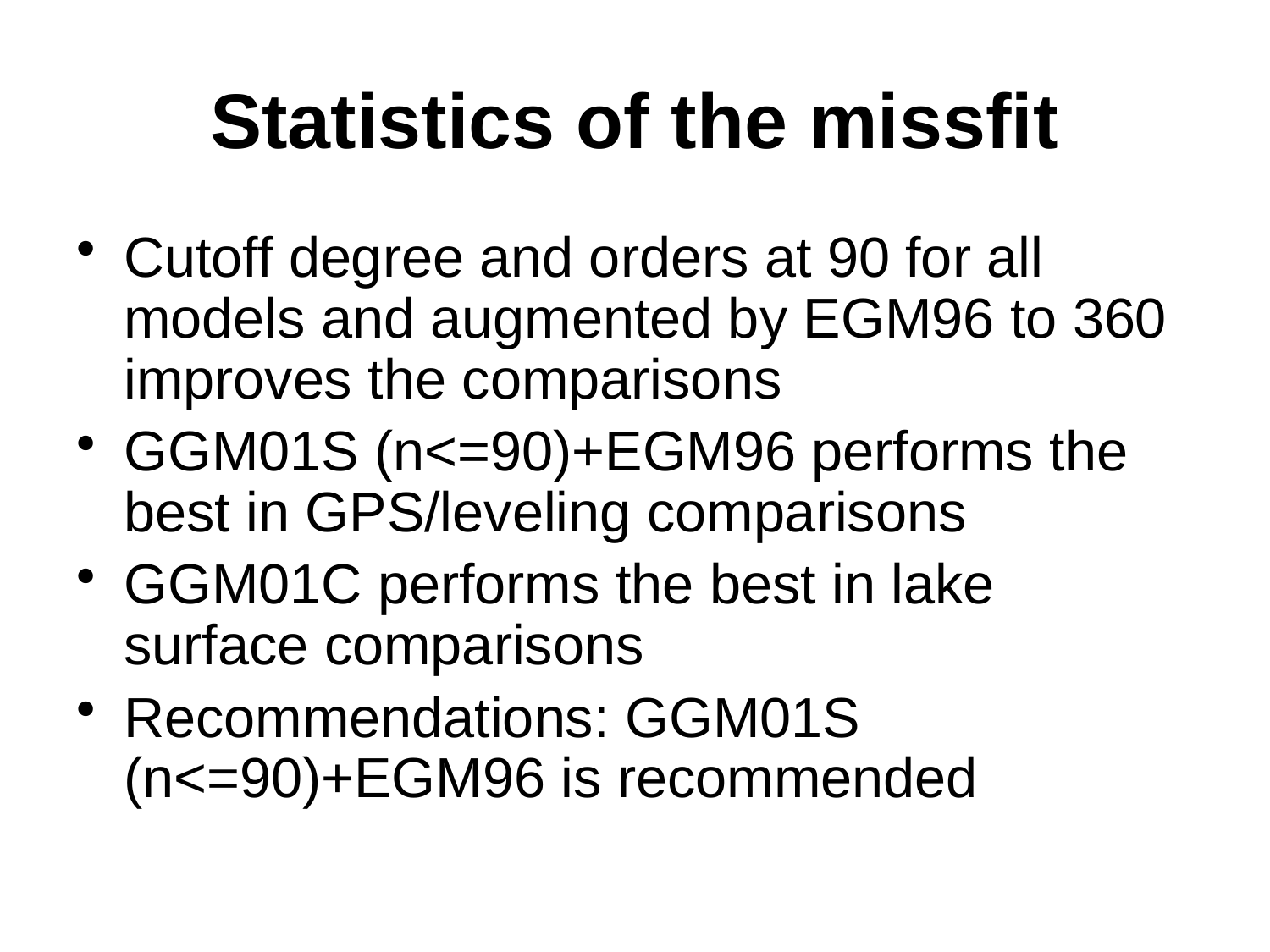

# Statistics of the missfit
Cutoff degree and orders at 90 for all models and augmented by EGM96 to 360 improves the comparisons
GGM01S (n<=90)+EGM96 performs the best in GPS/leveling comparisons
GGM01C performs the best in lake surface comparisons
Recommendations: GGM01S (n<=90)+EGM96 is recommended